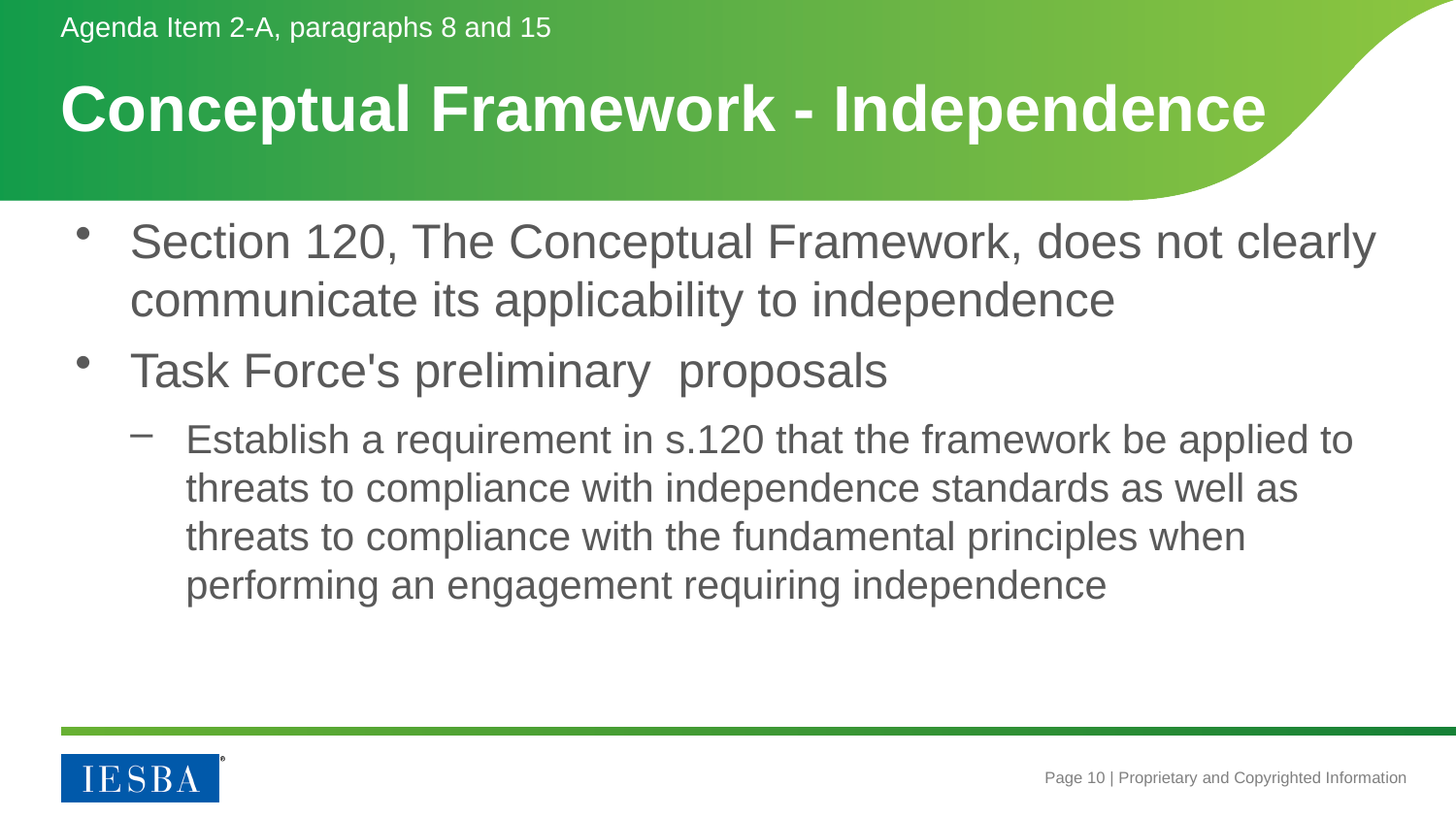

Agenda Item 2-A, paragraphs 8 and 15
# Conceptual Framework - Independence
Section 120, The Conceptual Framework, does not clearly communicate its applicability to independence
Task Force's preliminary  proposals
Establish a requirement in s.120 that the framework be applied to threats to compliance with independence standards as well as threats to compliance with the fundamental principles when performing an engagement requiring independence